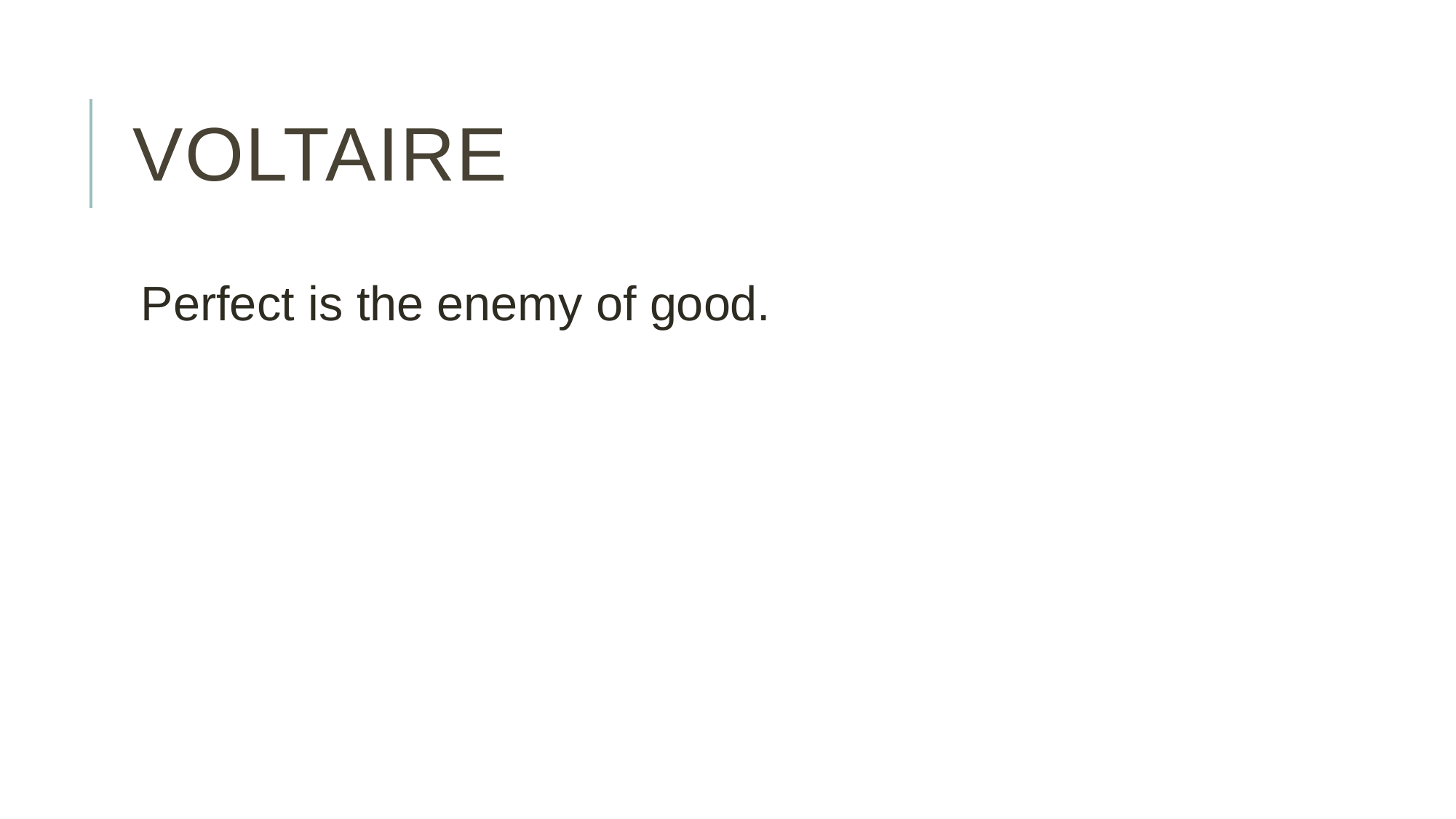

# Voltaire
Perfect is the enemy of good.